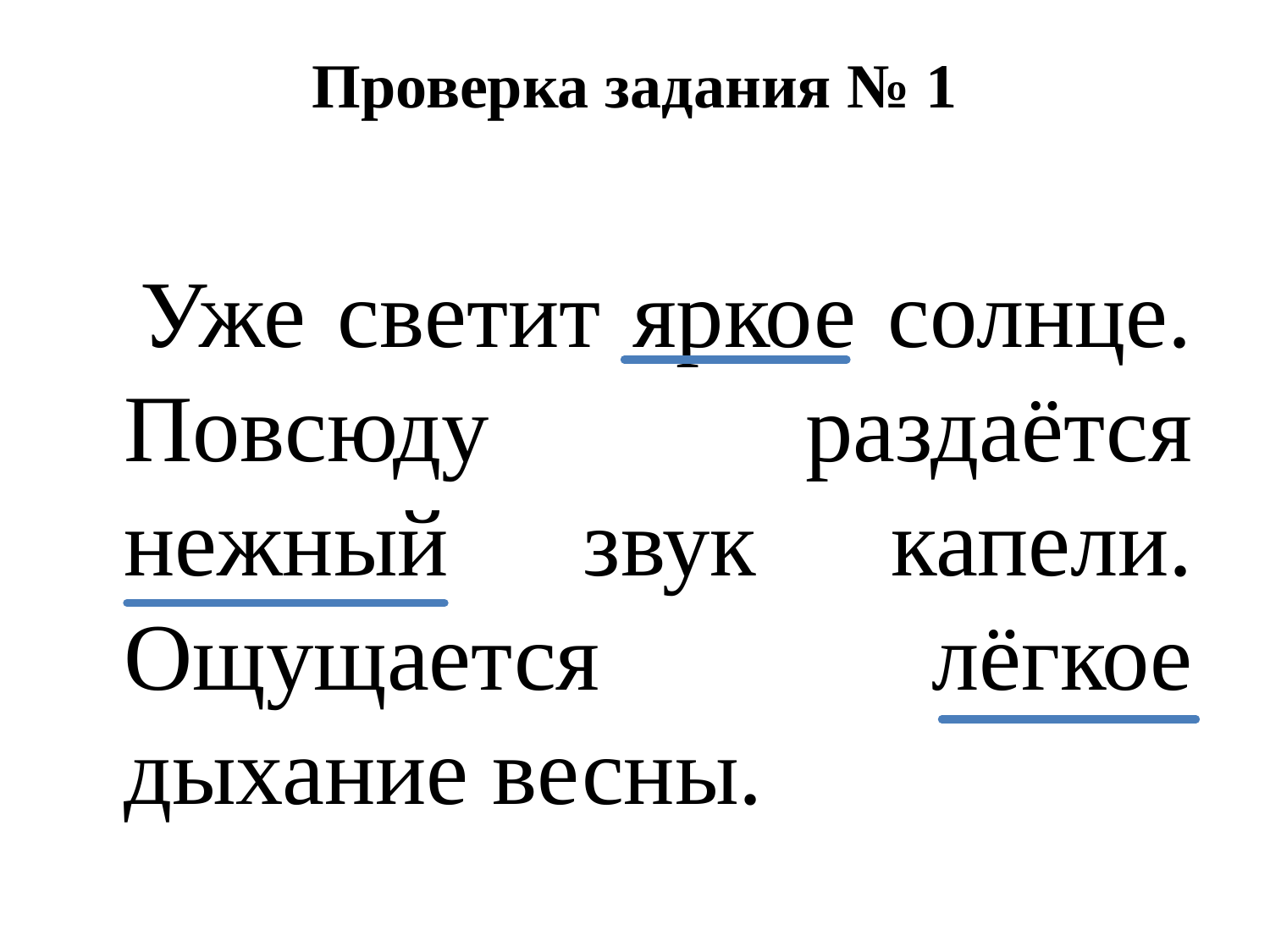

# Проверка задания № 1

  Уже светит яркое солнце. Повсюду раздаётся нежный звук капели. Ощущается лёгкое дыхание весны.